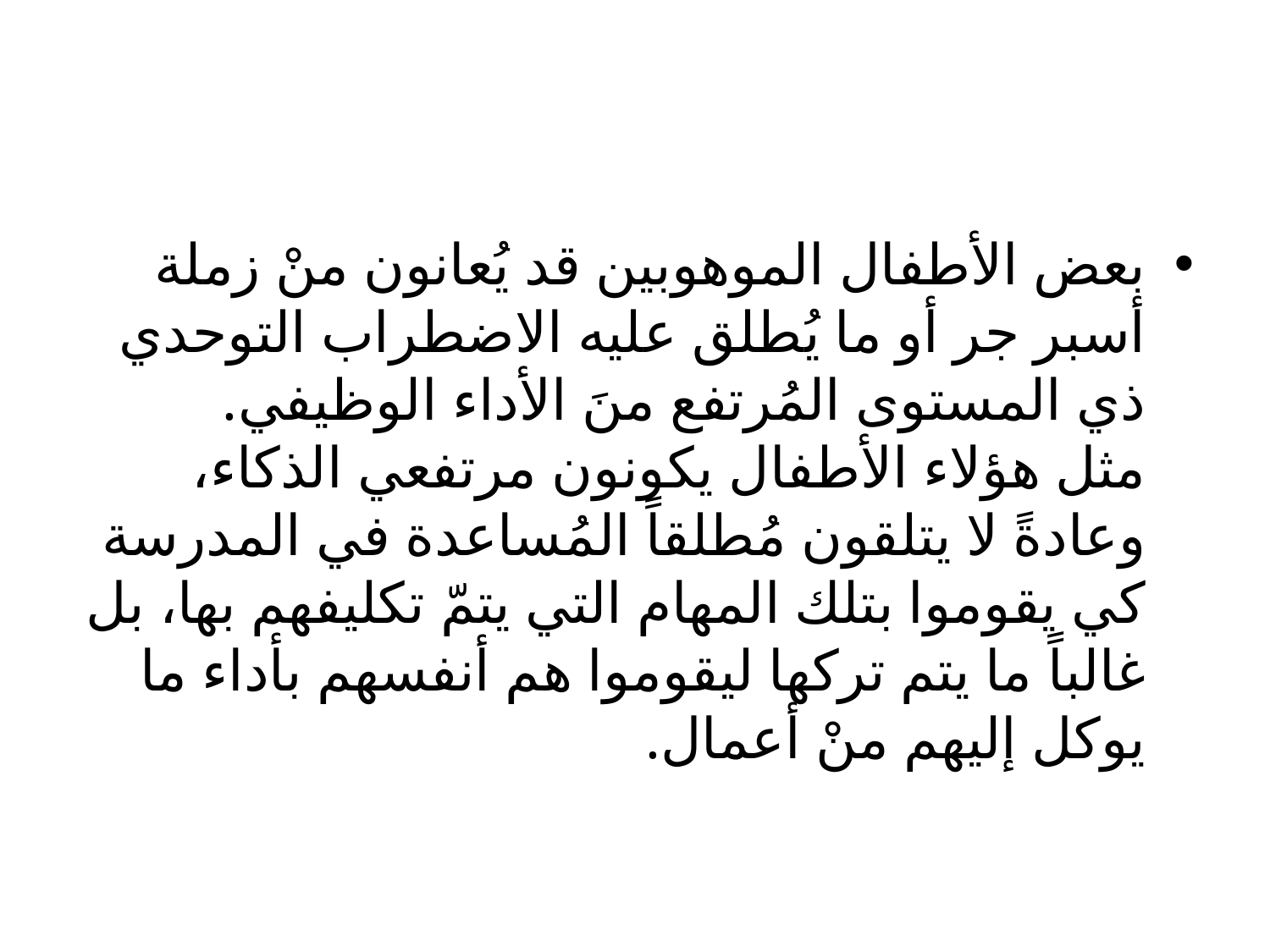

بعض الأطفال الموهوبين قد يُعانون منْ زملة أسبر جر أو ما يُطلق عليه الاضطراب التوحدي ذي المستوى المُرتفع منَ الأداء الوظيفي.
مثل هؤلاء الأطفال يكونون مرتفعي الذكاء، وعادةً لا يتلقون مُطلقاً المُساعدة في المدرسة كي يقوموا بتلك المهام التي يتمّ تكليفهم بها، بل غالباً ما يتم تركها ليقوموا هم أنفسهم بأداء ما يوكل إليهم منْ أعمال.